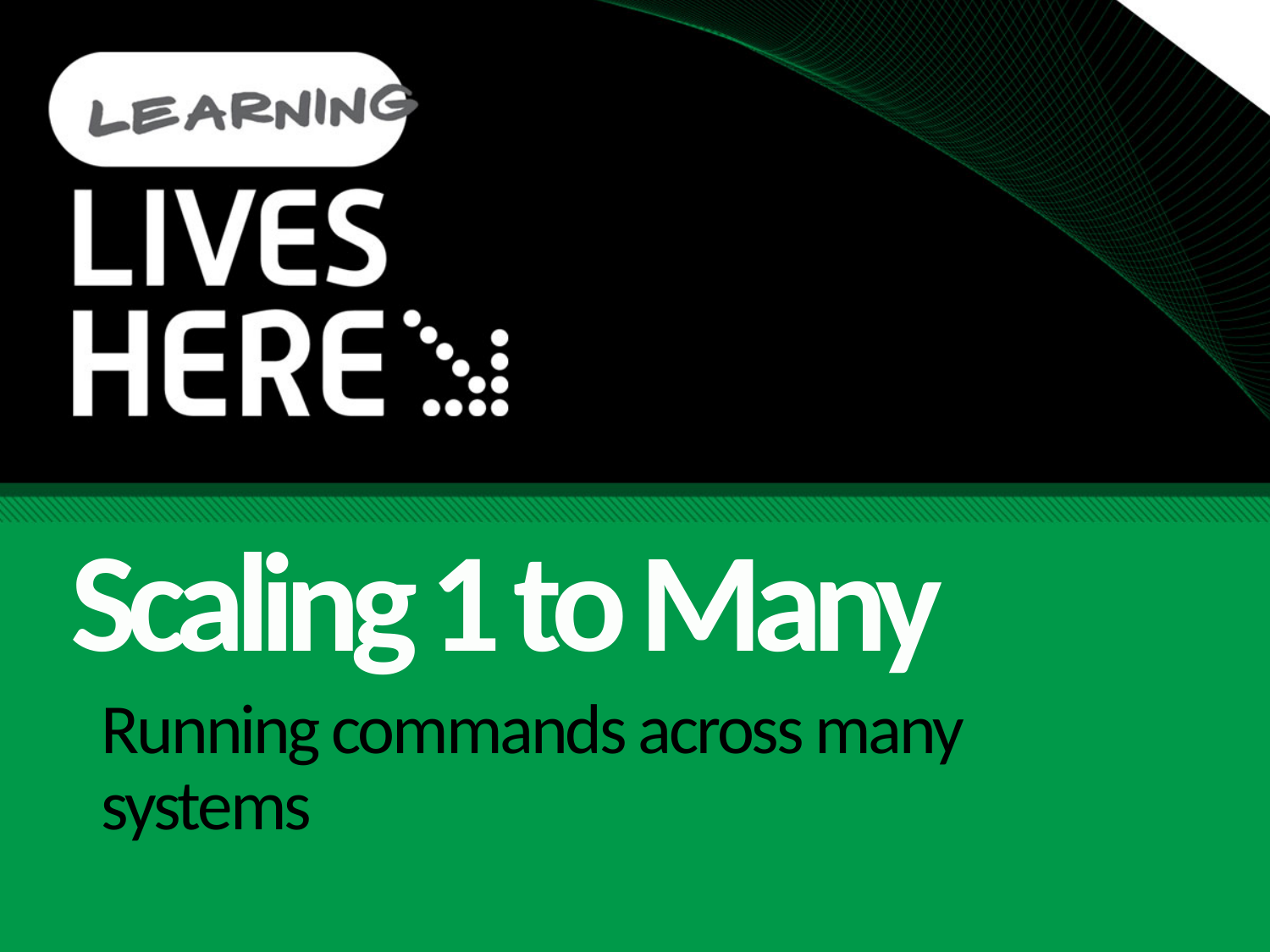

Scaling 1 to Many
# Running commands across many systems